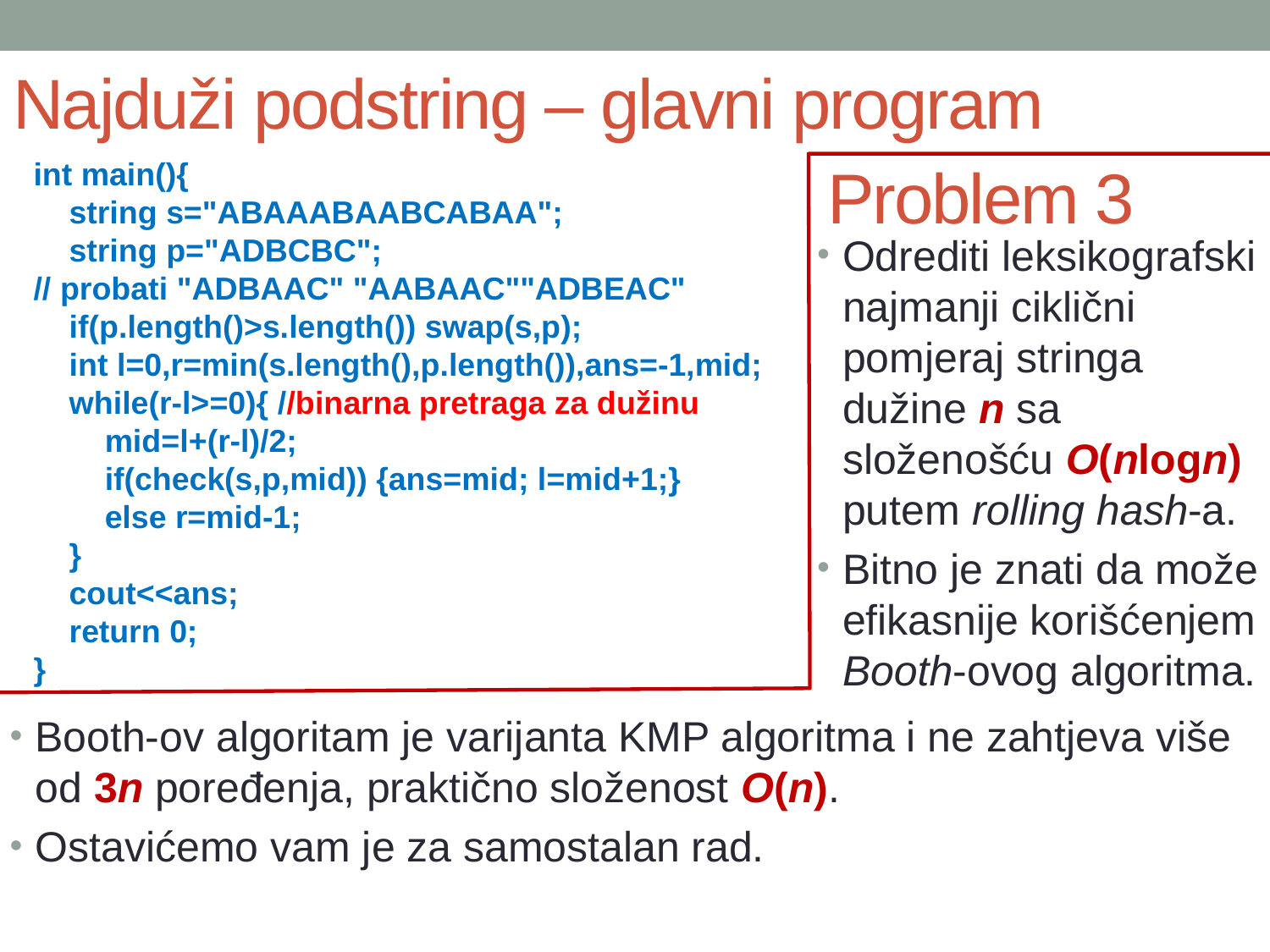

# Najduži podstring – glavni program
Problem 3
int main(){
    string s="ABAAABAABCABAA";
    string p="ADBCBC";
// probati "ADBAAC" "AABAAC""ADBEAC"
    if(p.length()>s.length()) swap(s,p);
    int l=0,r=min(s.length(),p.length()),ans=-1,mid;
    while(r-l>=0){ //binarna pretraga za dužinu
        mid=l+(r-l)/2;
        if(check(s,p,mid)) {ans=mid; l=mid+1;}
        else r=mid-1;
    }
    cout<<ans;
    return 0;
}

Odrediti leksikografski najmanji ciklični pomjeraj stringa dužine n sa složenošću O(nlogn) putem rolling hash-a.
Bitno je znati da može efikasnije korišćenjem Booth-ovog algoritma.
Booth-ov algoritam je varijanta KMP algoritma i ne zahtjeva više od 3n poređenja, praktično složenost O(n).
Ostavićemo vam je za samostalan rad.